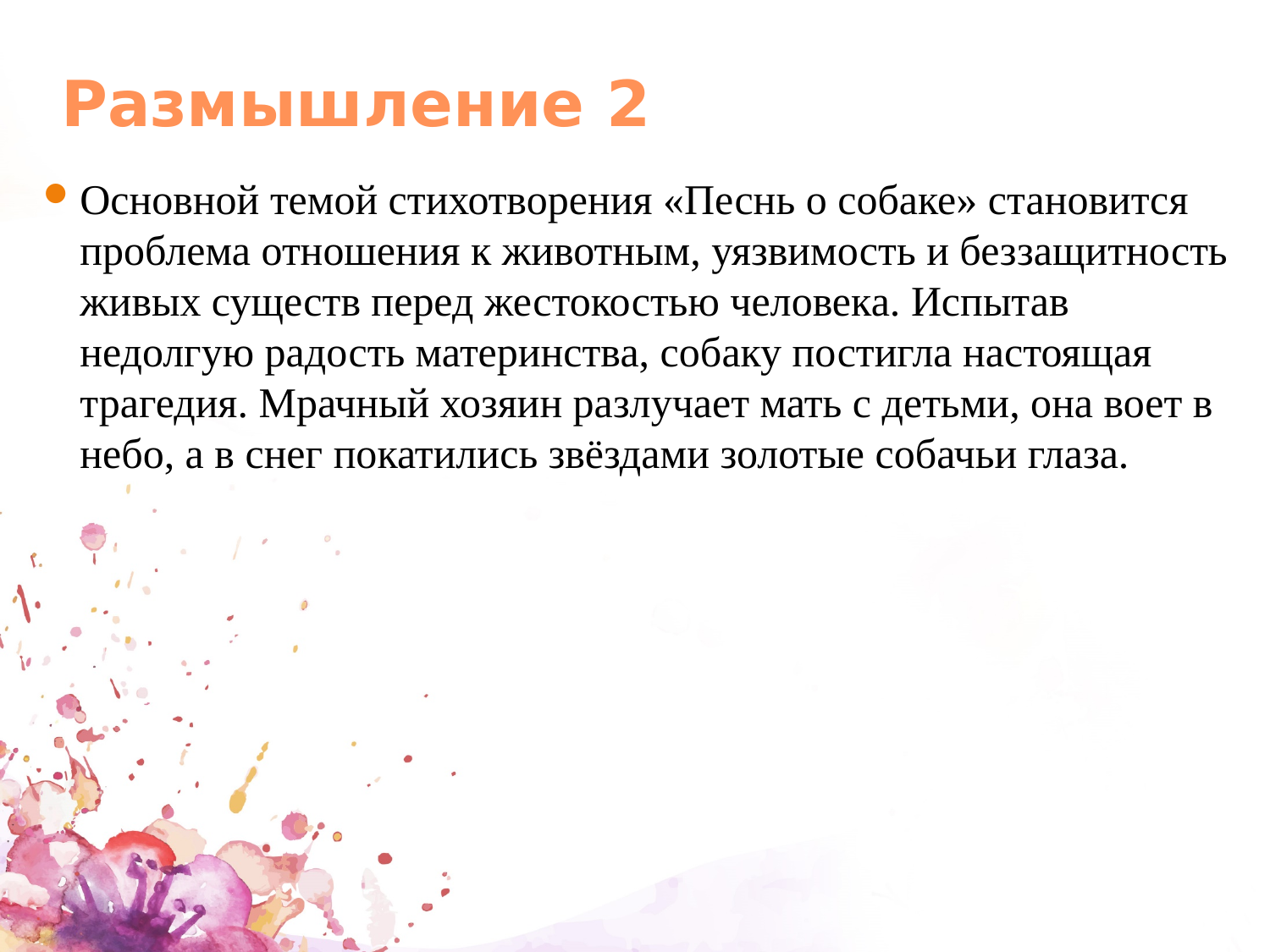

# Размышление 2
Основной темой стихотворения «Песнь о собаке» становится проблема отношения к животным, уязвимость и беззащитность живых существ перед жестокостью человека. Испытав недолгую радость материнства, собаку постигла настоящая трагедия. Мрачный хозяин разлучает мать с детьми, она воет в небо, а в снег покатились звёздами золотые собачьи глаза.